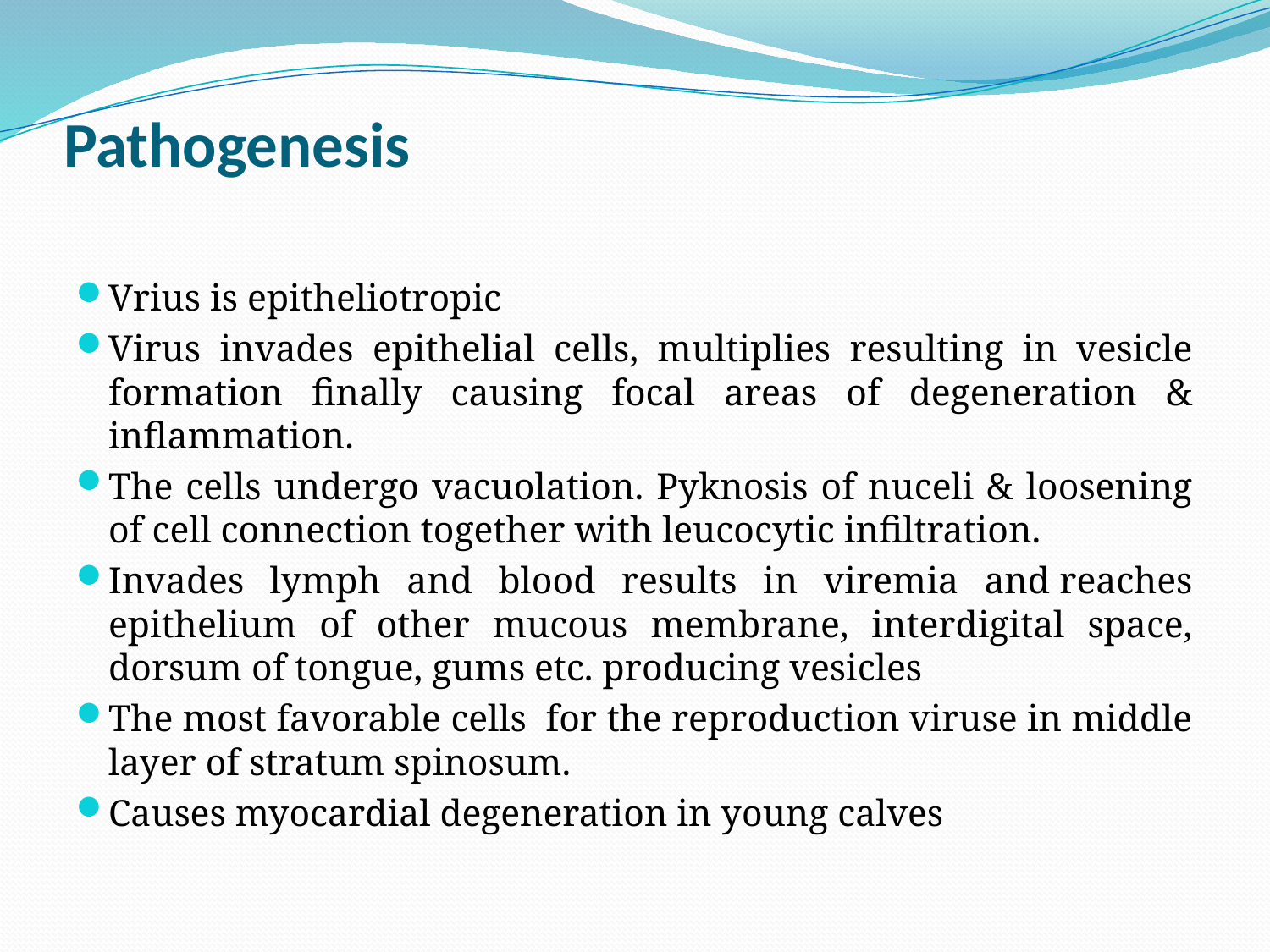

# Pathogenesis
Vrius is epitheliotropic
Virus invades epithelial cells, multiplies resulting in vesicle formation finally causing focal areas of degeneration & inflammation.
The cells undergo vacuolation. Pyknosis of nuceli & loosening of cell connection together with leucocytic infiltration.
Invades lymph and blood results in viremia and reaches epithelium of other mucous membrane, interdigital space, dorsum of tongue, gums etc. producing vesicles
The most favorable cells  for the reproduction viruse in middle layer of stratum spinosum.
Causes myocardial degeneration in young calves